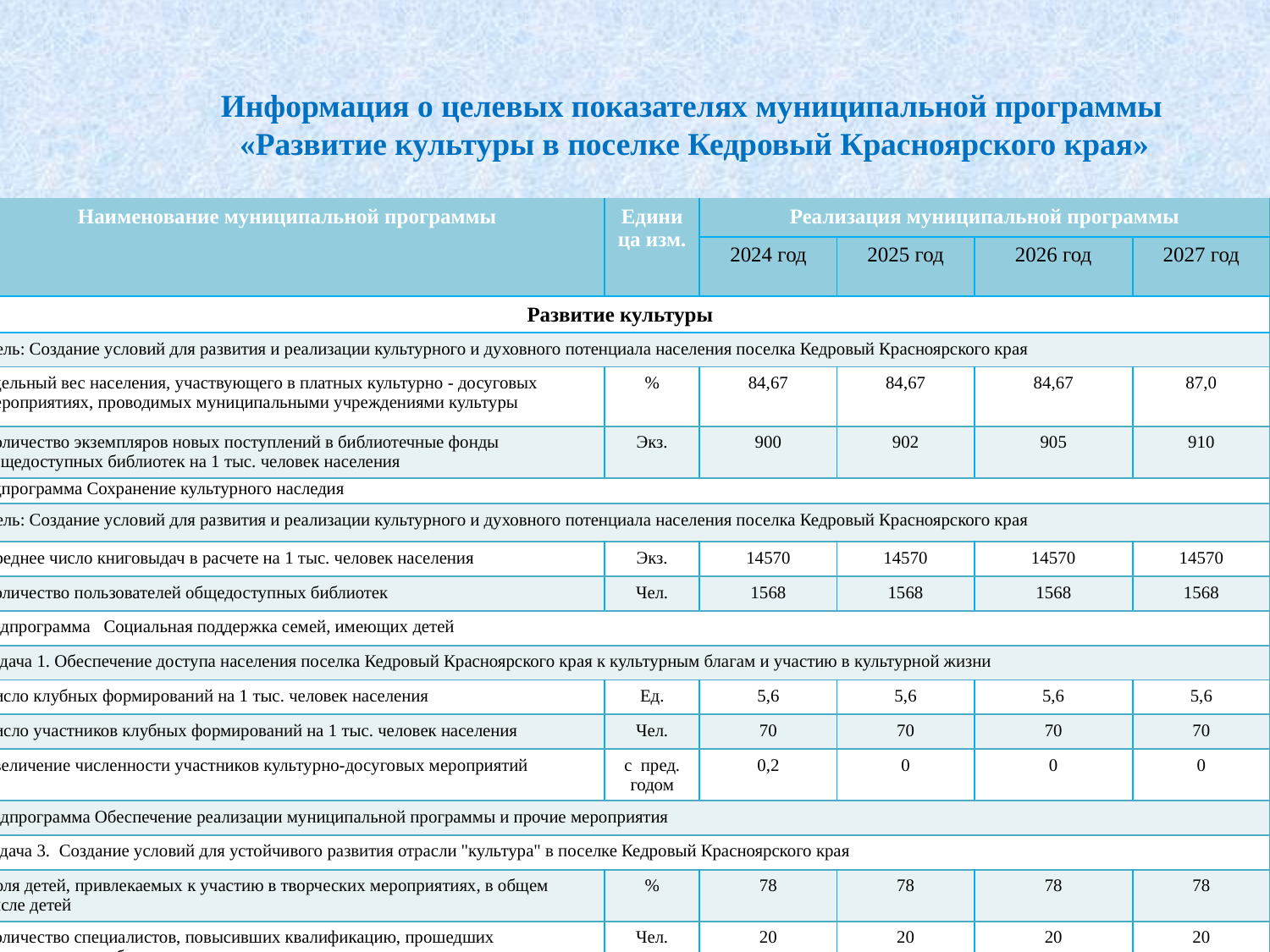

#
Информация о целевых показателях муниципальной программы
«Развитие культуры в поселке Кедровый Красноярского края»
| Наименование муниципальной программы | Единица изм. | Реализация муниципальной программы |  |  |  |
| --- | --- | --- | --- | --- | --- |
|  |  | 2024 год | 2025 год | 2026 год | 2027 год |
| Развитие культуры |  |  |  |  |  |
| Цель: Создание условий для развития и реализации культурного и духовного потенциала населения поселка Кедровый Красноярского края |  |  |  |  |  |
| Удельный вес населения, участвующего в платных культурно - досуговых мероприятиях, проводимых муниципальными учреждениями культуры | % | 84,67 | 84,67 | 84,67 | 87,0 |
| Количество экземпляров новых поступлений в библиотечные фонды общедоступных библиотек на 1 тыс. человек населения | Экз. | 900 | 902 | 905 | 910 |
| Подпрограмма Сохранение культурного наследия |  |  |  |  |  |
| Цель: Создание условий для развития и реализации культурного и духовного потенциала населения поселка Кедровый Красноярского края |  |  |  |  |  |
| Среднее число книговыдач в расчете на 1 тыс. человек населения | Экз. | 14570 | 14570 | 14570 | 14570 |
| Количество пользователей общедоступных библиотек | Чел. | 1568 | 1568 | 1568 | 1568 |
| подпрограмма Социальная поддержка семей, имеющих детей |  |  |  |  |  |
| Задача 1. Обеспечение доступа населения поселка Кедровый Красноярского края к культурным благам и участию в культурной жизни |  |  |  |  |  |
| Число клубных формирований на 1 тыс. человек населения | Ед. | 5,6 | 5,6 | 5,6 | 5,6 |
| Число участников клубных формирований на 1 тыс. человек населения | Чел. | 70 | 70 | 70 | 70 |
| Увеличение численности участников культурно-досуговых мероприятий | с пред. годом | 0,2 | 0 | 0 | 0 |
| подпрограмма Обеспечение реализации муниципальной программы и прочие мероприятия |  |  |  |  |  |
| Задача 3. Создание условий для устойчивого развития отрасли "культура" в поселке Кедровый Красноярского края |  |  |  |  |  |
| Доля детей, привлекаемых к участию в творческих мероприятиях, в общем числе детей | % | 78 | 78 | 78 | 78 |
| Количество специалистов, повысивших квалификацию, прошедших переподготовку, обученных на семинарах и других мероприятиях | Чел. | 20 | 20 | 20 | 20 |
| Доля библиотек, подключенных к сети Интернет, в общем количестве общедоступных библиотек | % | 100 | 100 | 100 | 100 |